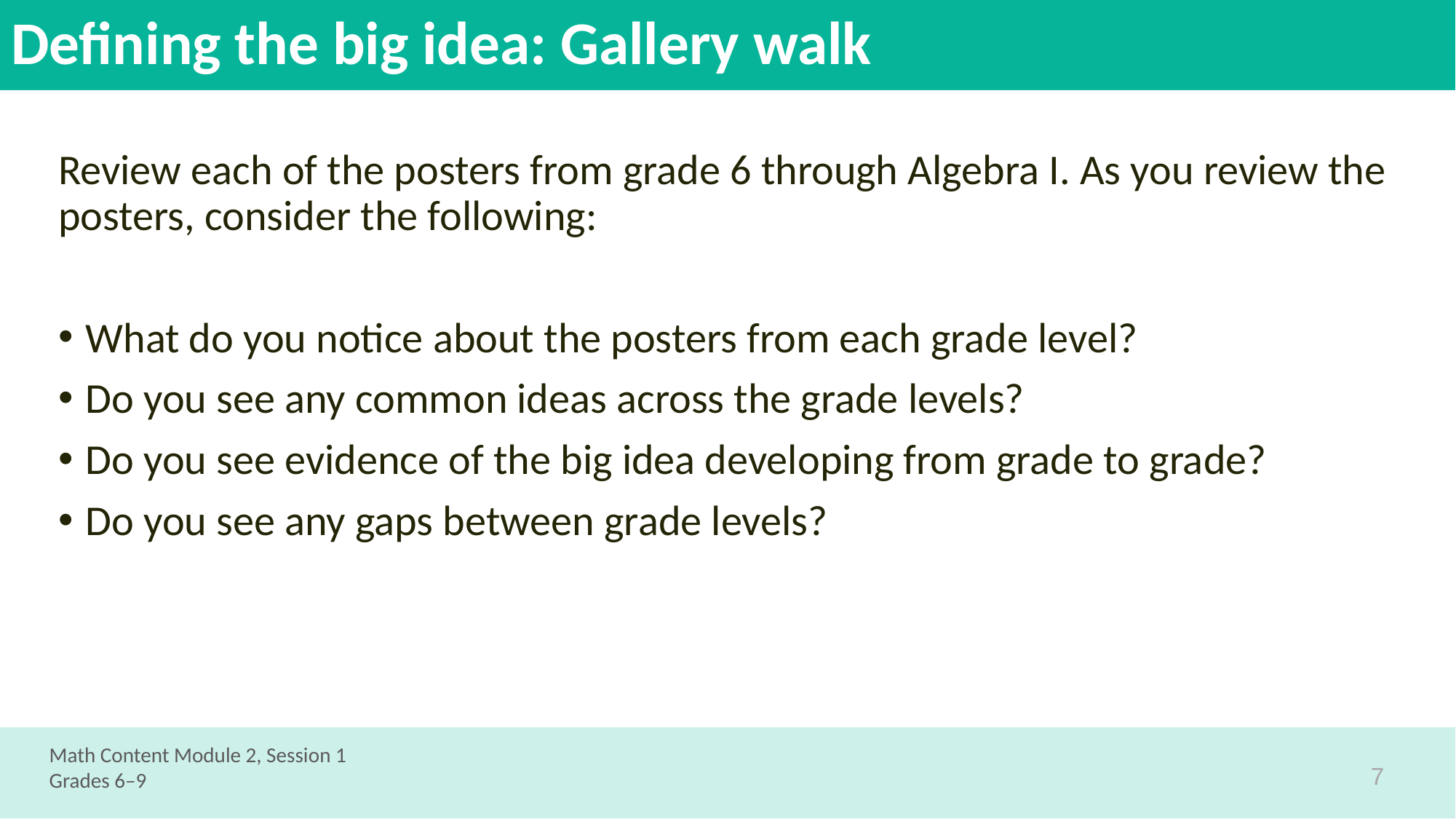

# Defining the big idea: Gallery walk
Review each of the posters from grade 6 through Algebra I. As you review the posters, consider the following:

What do you notice about the posters from each grade level?
Do you see any common ideas across the grade levels?
Do you see evidence of the big idea developing from grade to grade?
Do you see any gaps between grade levels?

Math Content Module 2, Session 1
Grades 6–9
7